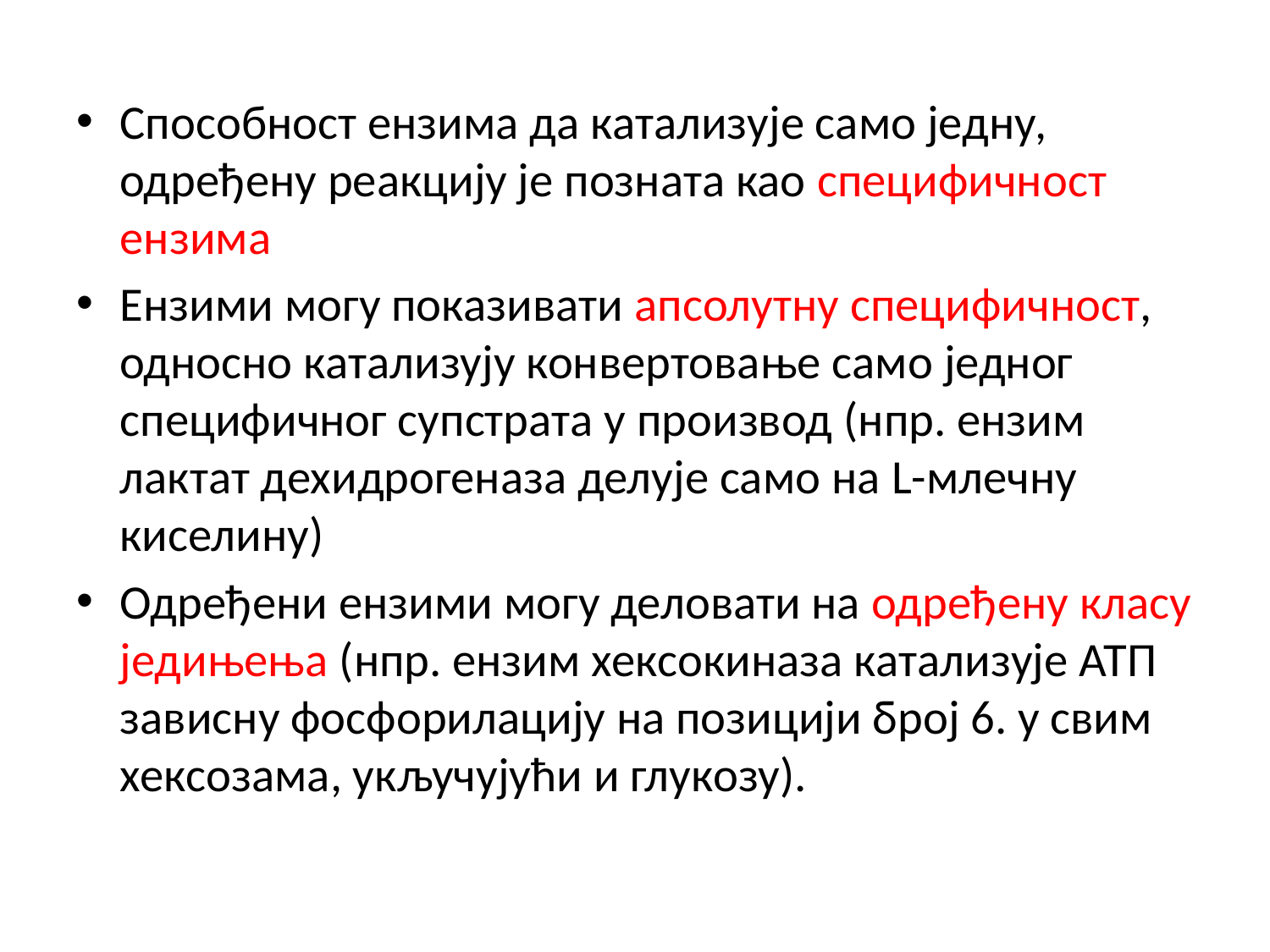

Способност ензима да катализује само једну, одређену реакцију је позната као специфичност ензима
Ензими могу показивати апсолутну специфичност, односно катализују конвертовање само једног специфичног супстрата у производ (нпр. ензим лактат дехидрогеназа делује само на L-млечну киселину)
Одређени ензими могу деловати на одређену класу једињења (нпр. ензим хексокиназа катализује АТП зависну фосфорилацију на позицији број 6. у свим хексозама, укључујући и глукозу).